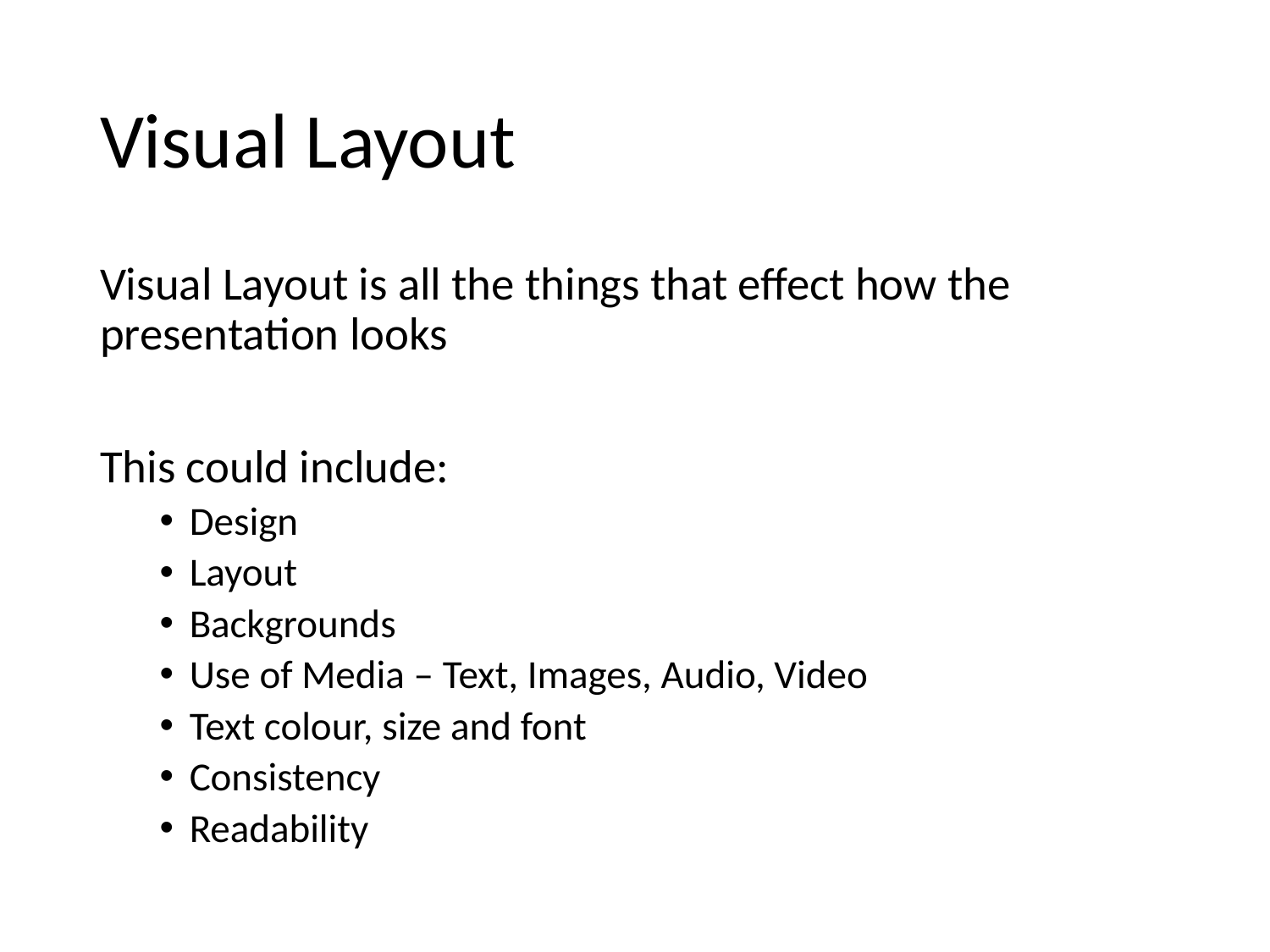

# Visual Layout
Visual Layout is all the things that effect how the presentation looks

This could include:
Design
Layout
Backgrounds
Use of Media – Text, Images, Audio, Video
Text colour, size and font
Consistency
Readability